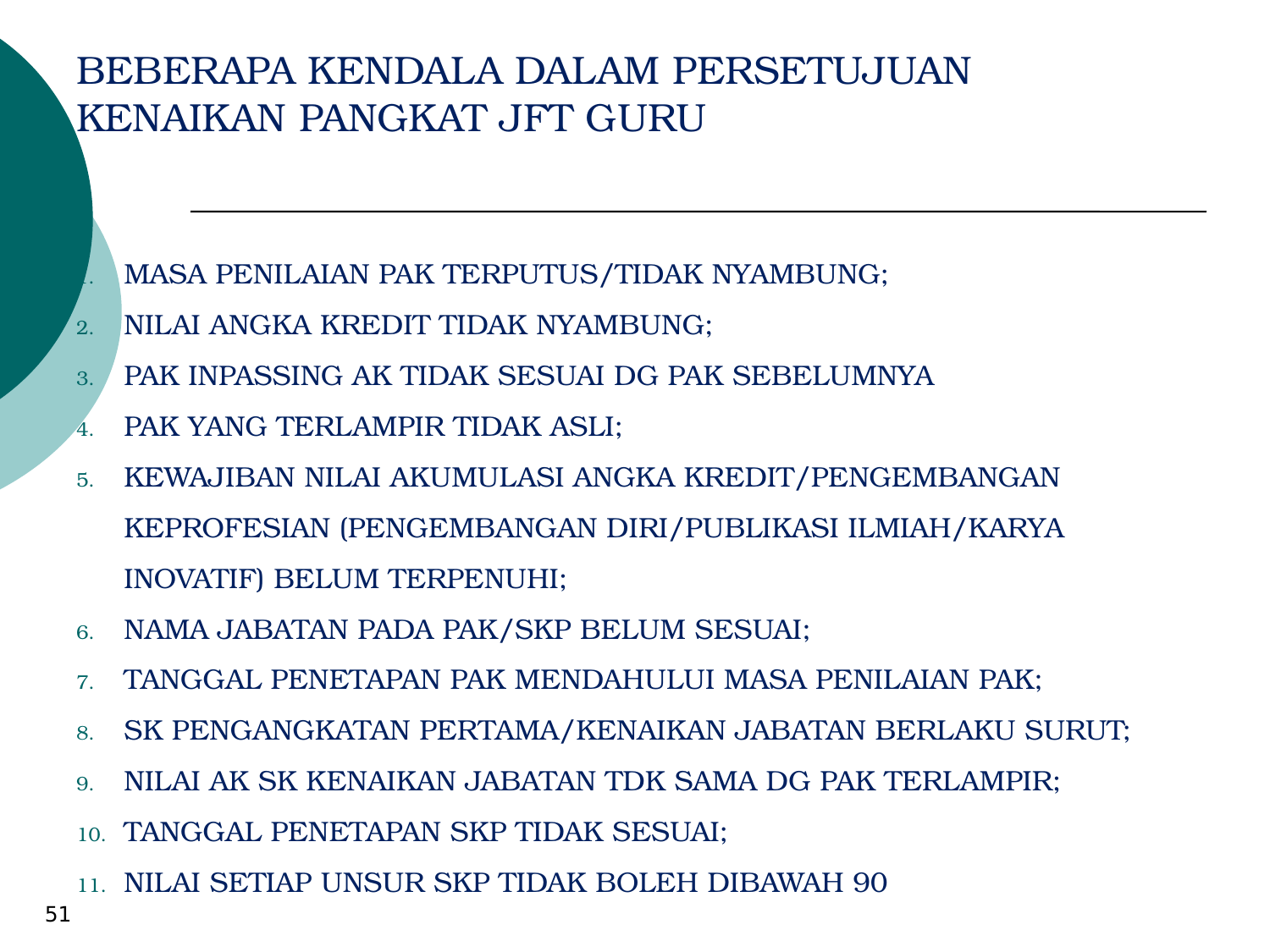

# BEBERAPA KENDALA DALAM PERSETUJUAN KENAIKAN PANGKAT JFT GURU
MASA PENILAIAN PAK TERPUTUS/TIDAK NYAMBUNG;
NILAI ANGKA KREDIT TIDAK NYAMBUNG;
PAK INPASSING AK TIDAK SESUAI DG PAK SEBELUMNYA
PAK YANG TERLAMPIR TIDAK ASLI;
KEWAJIBAN NILAI AKUMULASI ANGKA KREDIT/PENGEMBANGAN KEPROFESIAN (PENGEMBANGAN DIRI/PUBLIKASI ILMIAH/KARYA INOVATIF) BELUM TERPENUHI;
NAMA JABATAN PADA PAK/SKP BELUM SESUAI;
TANGGAL PENETAPAN PAK MENDAHULUI MASA PENILAIAN PAK;
SK PENGANGKATAN PERTAMA/KENAIKAN JABATAN BERLAKU SURUT;
NILAI AK SK KENAIKAN JABATAN TDK SAMA DG PAK TERLAMPIR;
TANGGAL PENETAPAN SKP TIDAK SESUAI;
NILAI SETIAP UNSUR SKP TIDAK BOLEH DIBAWAH 90
51